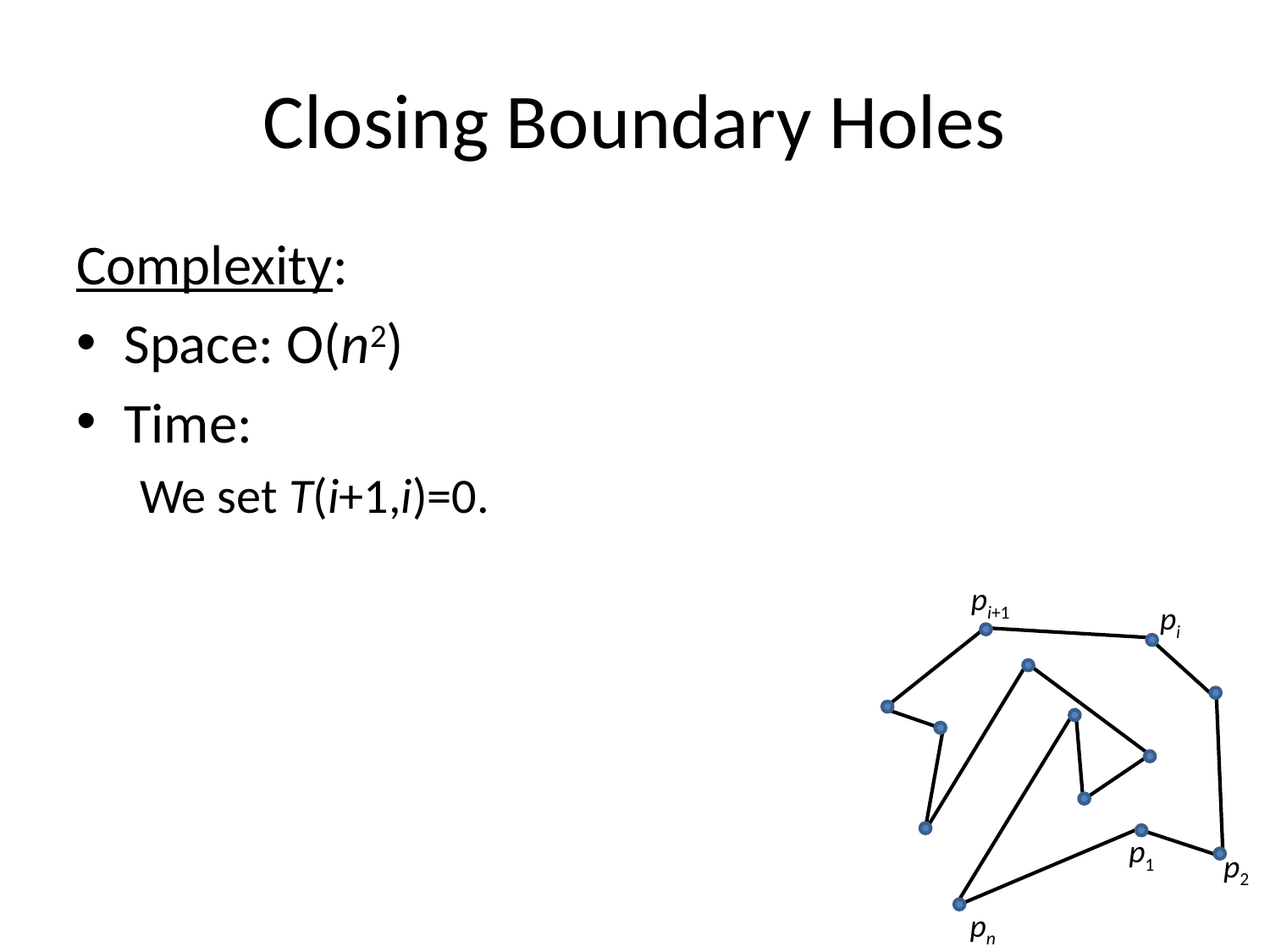

# Closing Boundary Holes
Complexity:
Space: O(n2)
Time:
We set T(i+1,i)=0.

pi+1
pi

p1

p2

pn